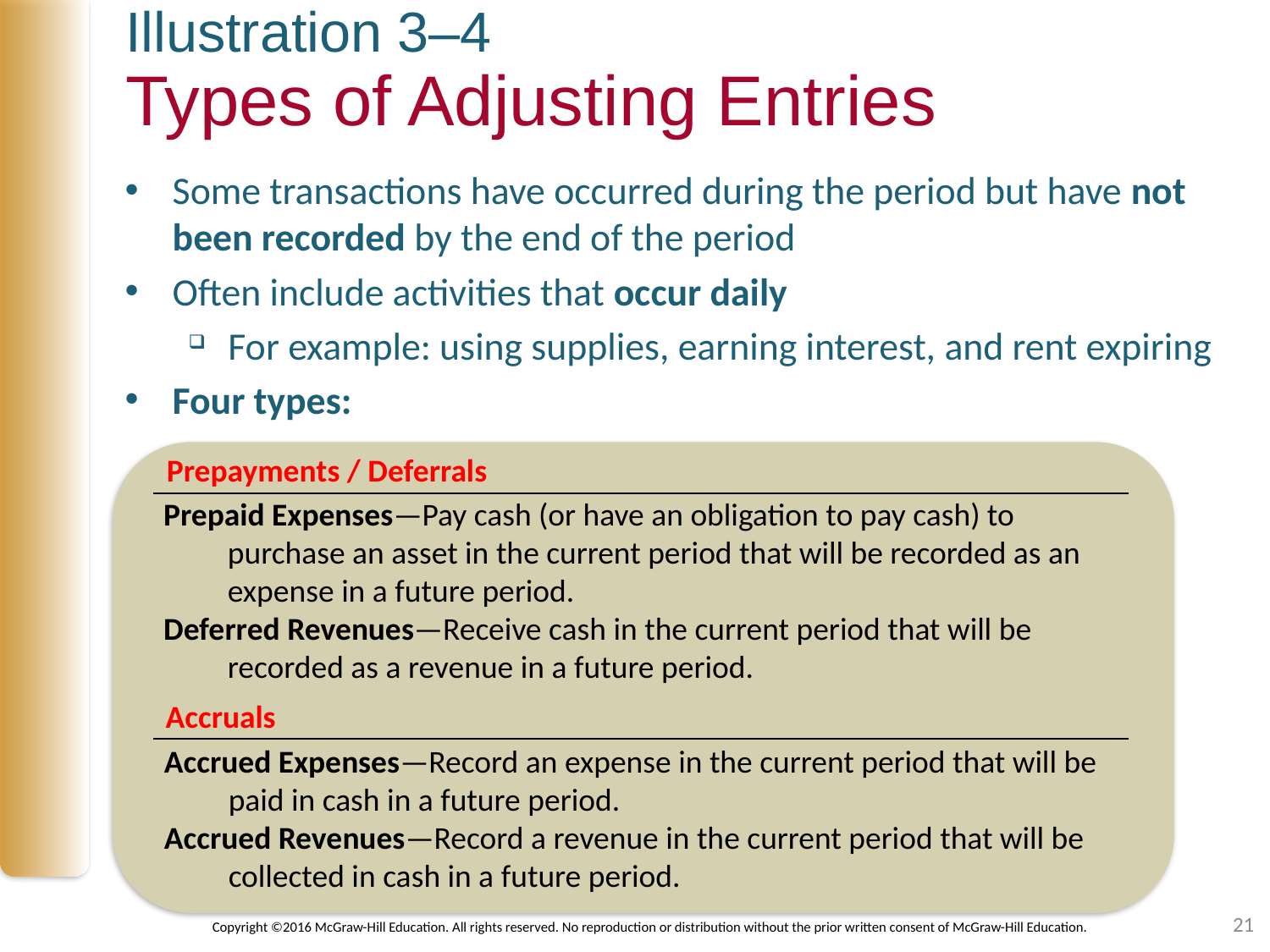

# Illustration 3–4 Types of Adjusting Entries
Some transactions have occurred during the period but have not been recorded by the end of the period
Often include activities that occur daily
For example: using supplies, earning interest, and rent expiring
Four types:

Prepayments / Deferrals
Prepaid Expenses—Pay cash (or have an obligation to pay cash) to purchase an asset in the current period that will be recorded as an expense in a future period.
Deferred Revenues—Receive cash in the current period that will be recorded as a revenue in a future period.

Accruals

Accrued Expenses—Record an expense in the current period that will be paid in cash in a future period.
Accrued Revenues—Record a revenue in the current period that will be collected in cash in a future period.
21
Copyright ©2016 McGraw-Hill Education. All rights reserved. No reproduction or distribution without the prior written consent of McGraw-Hill Education.